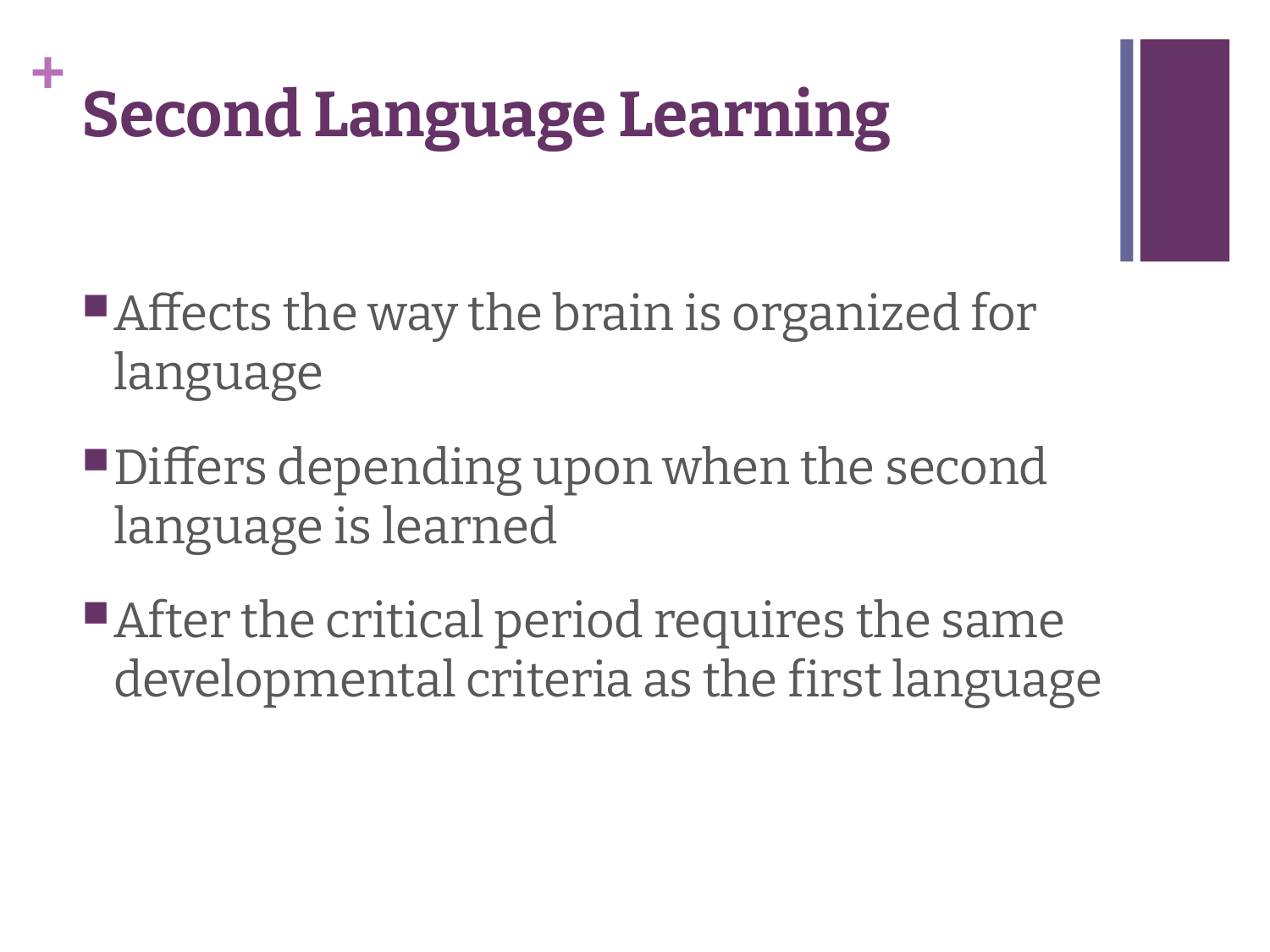

# Second Language Learning
Affects the way the brain is organized for language
Differs depending upon when the second language is learned
After the critical period requires the same developmental criteria as the first language